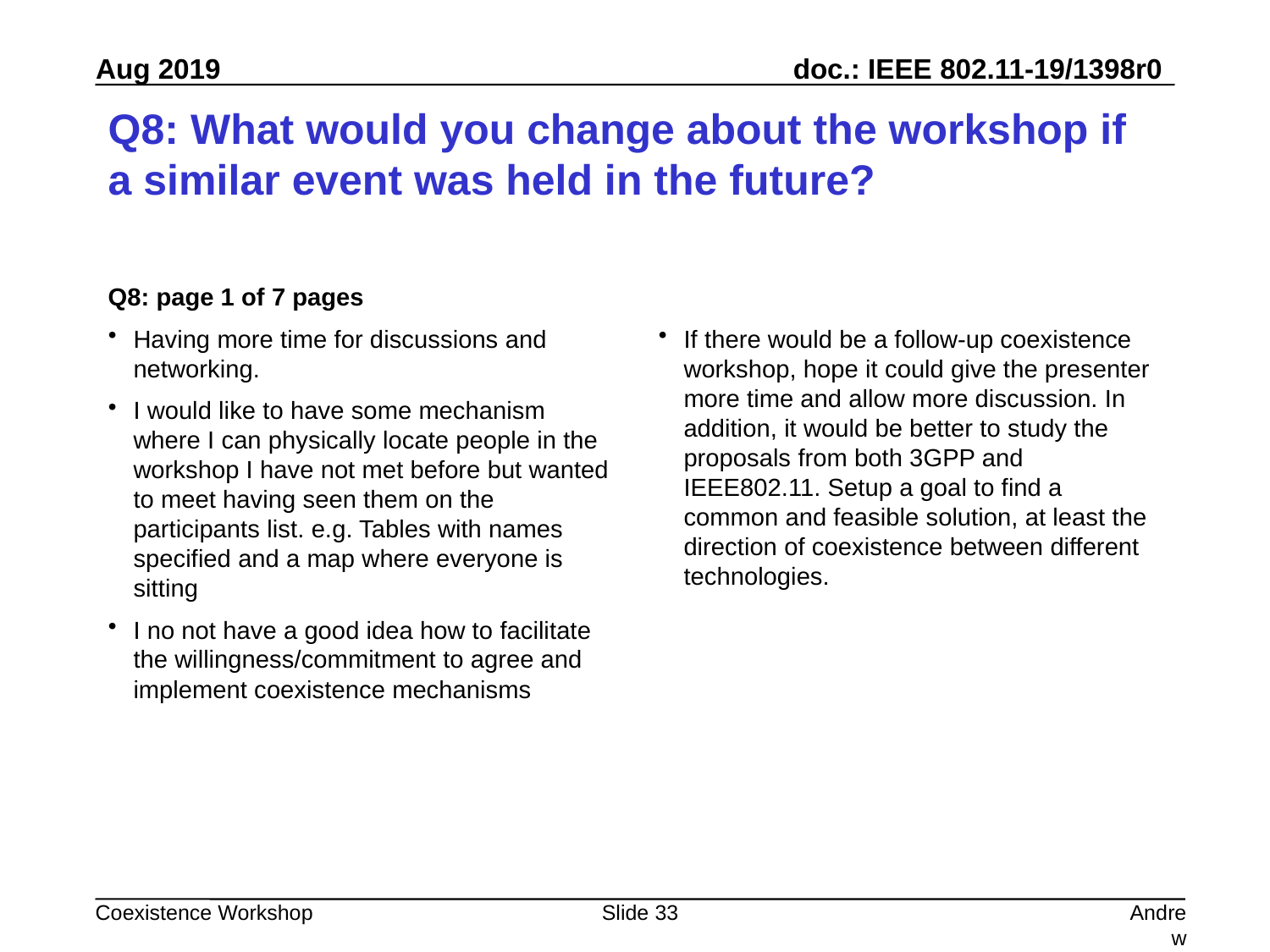

# Q8: What would you change about the workshop if a similar event was held in the future?
Q8: page 1 of 7 pages
Having more time for discussions and networking.
I would like to have some mechanism where I can physically locate people in the workshop I have not met before but wanted to meet having seen them on the participants list. e.g. Tables with names specified and a map where everyone is sitting
I no not have a good idea how to facilitate the willingness/commitment to agree and implement coexistence mechanisms

If there would be a follow-up coexistence workshop, hope it could give the presenter more time and allow more discussion. In addition, it would be better to study the proposals from both 3GPP and IEEE802.11. Setup a goal to find a common and feasible solution, at least the direction of coexistence between different technologies.
Slide 33
Andrew Myles, Cisco